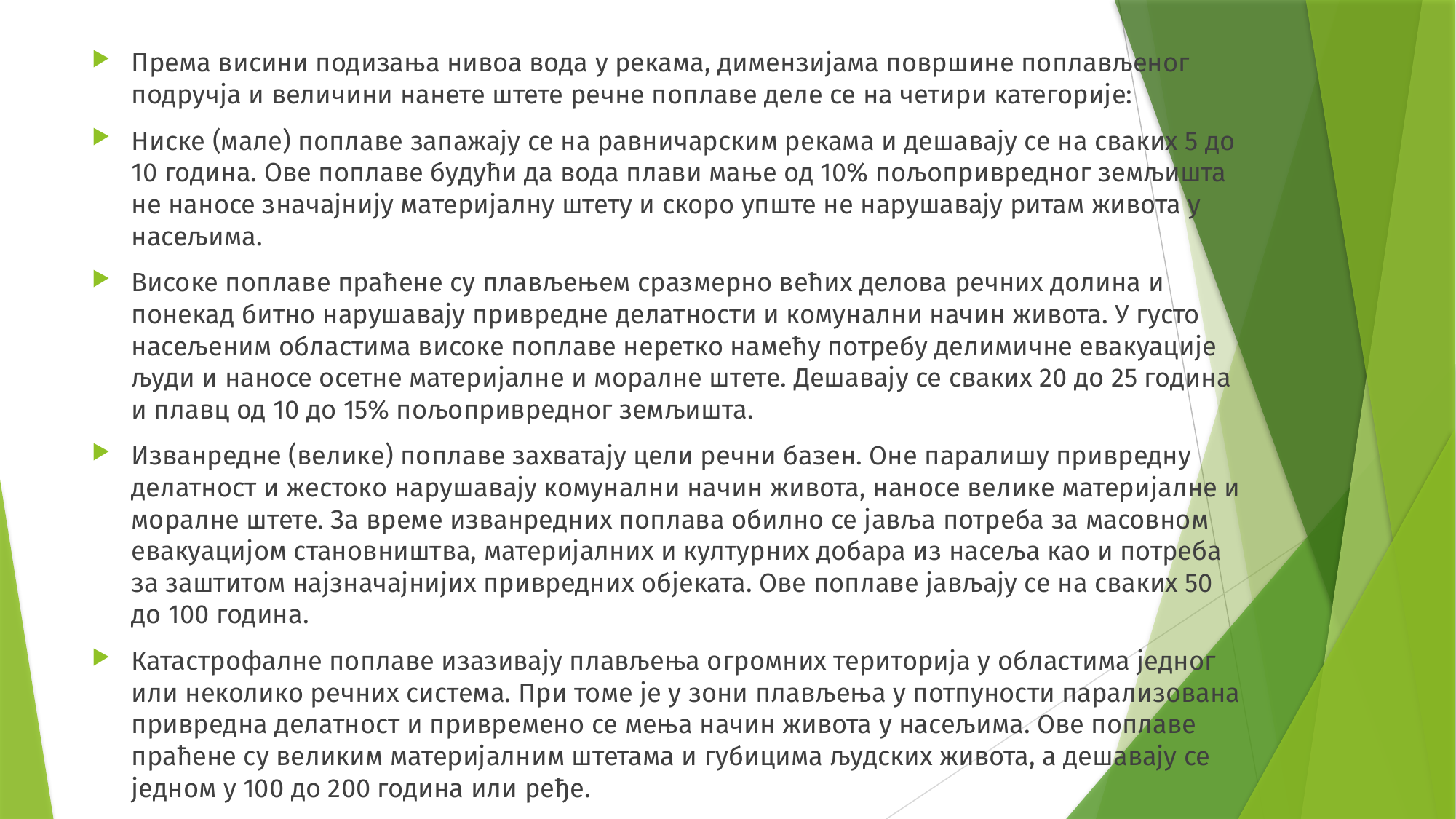

Према висини подизања нивоа вода у рекама, димензијама површине поплављеног подручја и величини нанете штете речне поплаве деле се на четири категорије:
Ниске (мале) поплаве запажају се на равничарским рекама и дешавају се на сваких 5 до 10 година. Ове поплаве будући да вода плави мање од 10% пољопривредног земљишта не наносе значајнију материјалну штету и скоро упште не нарушавају ритам живота у насељима.
Високе поплаве праћене су плављењем сразмерно већих делова речних долина и понекад битно нарушавају привредне делатности и комунални начин живота. У густо насељеним областима високе поплаве неретко намећу потребу делимичне евакуације људи и наносе осетне материјалне и моралне штете. Дешавају се сваких 20 до 25 година и плавц од 10 до 15% пољопривредног земљишта.
Изванредне (велике) поплаве захватају цели речни базен. Оне паралишу привредну делатност и жестоко нарушавају комунални начин живота, наносе велике материјалне и моралне штете. За време изванредних поплава обилно се јавља потреба за масовном евакуацијом становништва, материјалних и културних добара из насеља као и потреба за заштитом најзначајнијих привредних објеката. Ове поплаве јављају се на сваких 50 до 100 година.
Катастрофалне поплаве изазивају плављења огромних територија у областима једног или неколико речних система. При томе је у зони плављења у потпуности парализована привредна делатност и привремено се мења начин живота у насељима. Ове поплаве праћене су великим материјалним штетама и губицима људских живота, а дешавају се једном у 100 до 200 година или ређе.